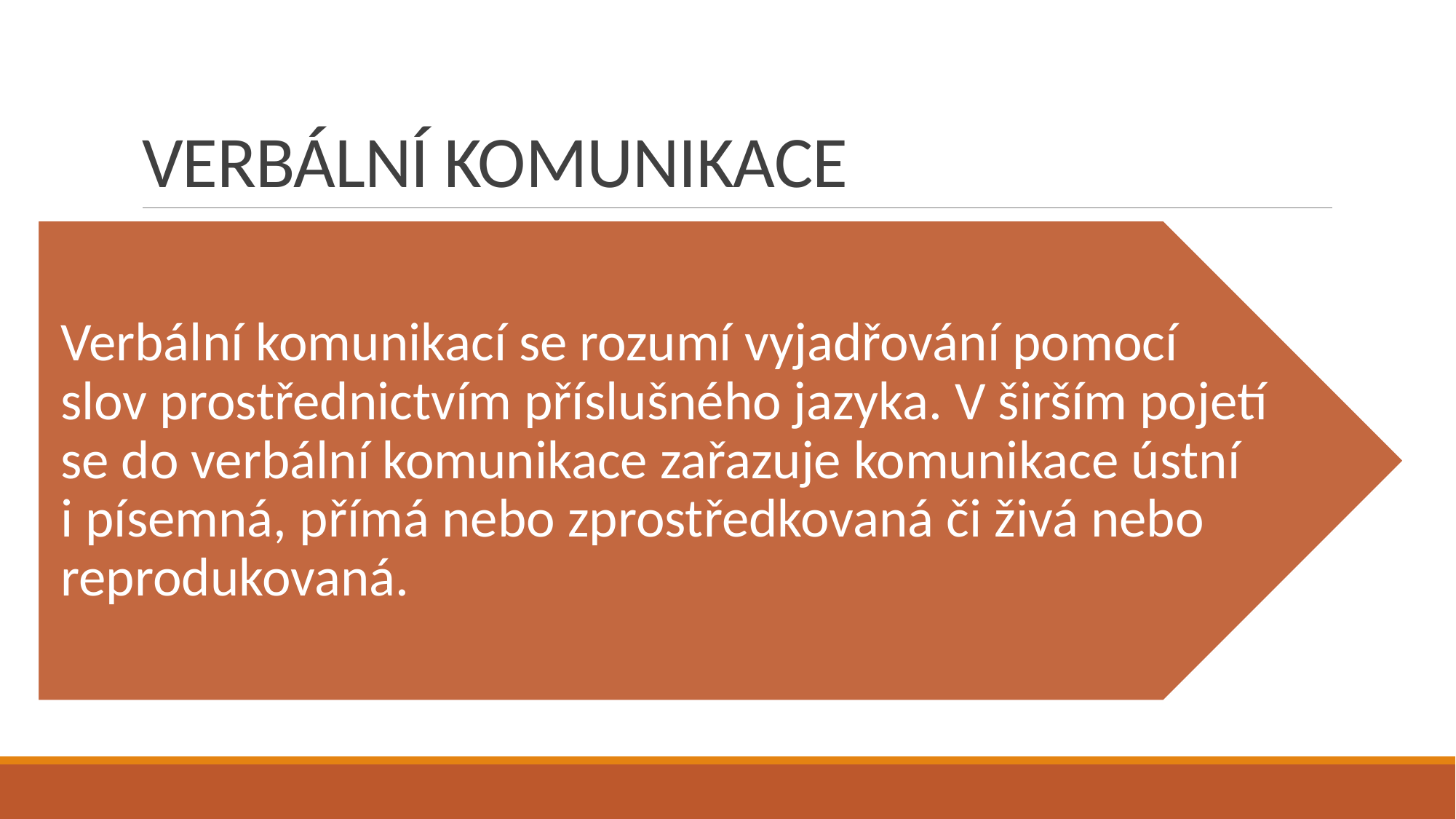

# VERBÁLNÍ KOMUNIKACE
Verbální komunikací se rozumí vyjadřování pomocí slov prostřednictvím příslušného jazyka. V širším pojetí se do verbální komunikace zařazuje komunikace ústní
i písemná, přímá nebo zprostředkovaná či živá nebo reprodukovaná.